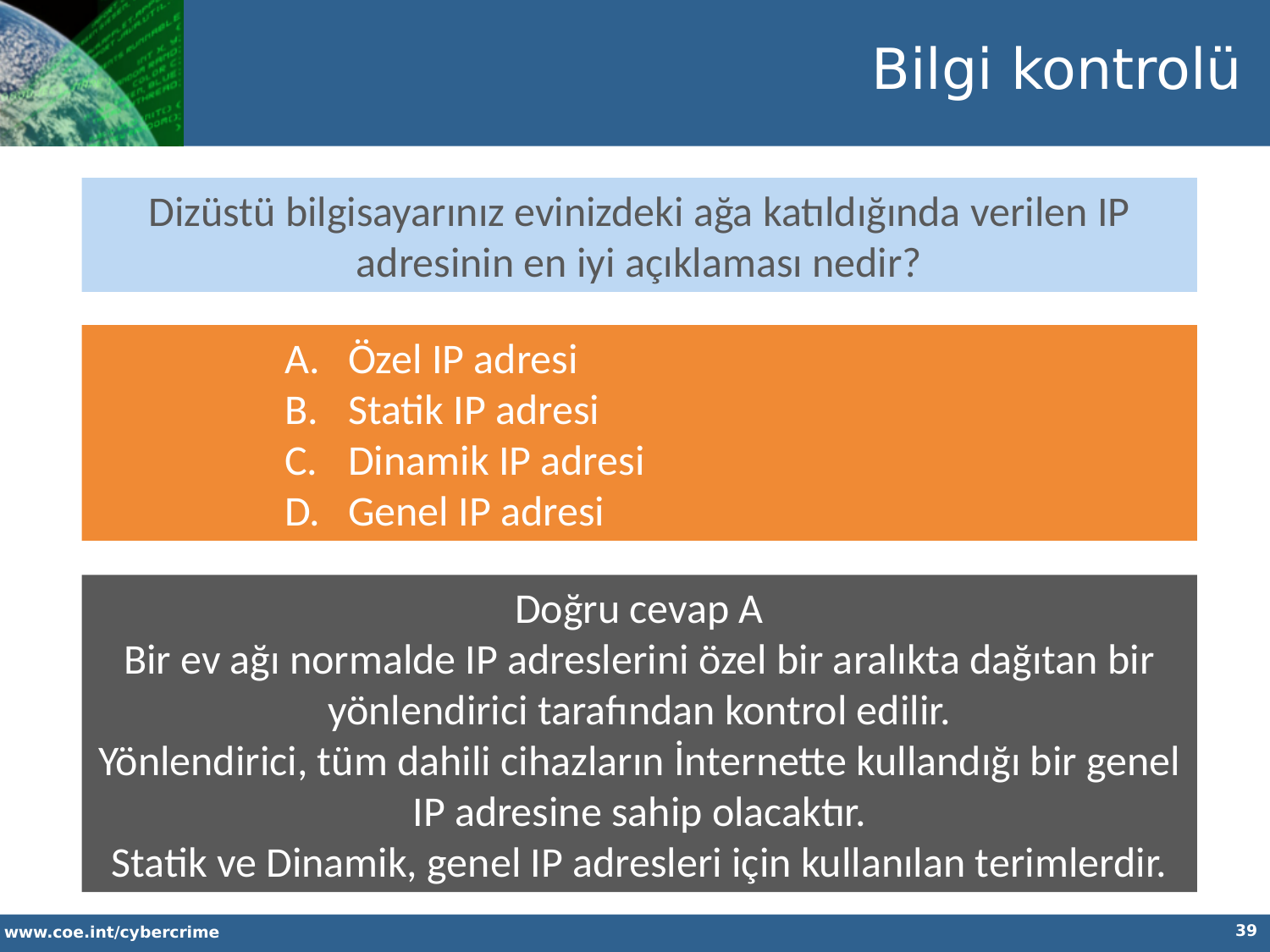

Bilgi kontrolü
Dizüstü bilgisayarınız evinizdeki ağa katıldığında verilen IP adresinin en iyi açıklaması nedir?
Özel IP adresi
Statik IP adresi
Dinamik IP adresi
Genel IP adresi
Doğru cevap A
Bir ev ağı normalde IP adreslerini özel bir aralıkta dağıtan bir yönlendirici tarafından kontrol edilir.
Yönlendirici, tüm dahili cihazların İnternette kullandığı bir genel IP adresine sahip olacaktır.
Statik ve Dinamik, genel IP adresleri için kullanılan terimlerdir.